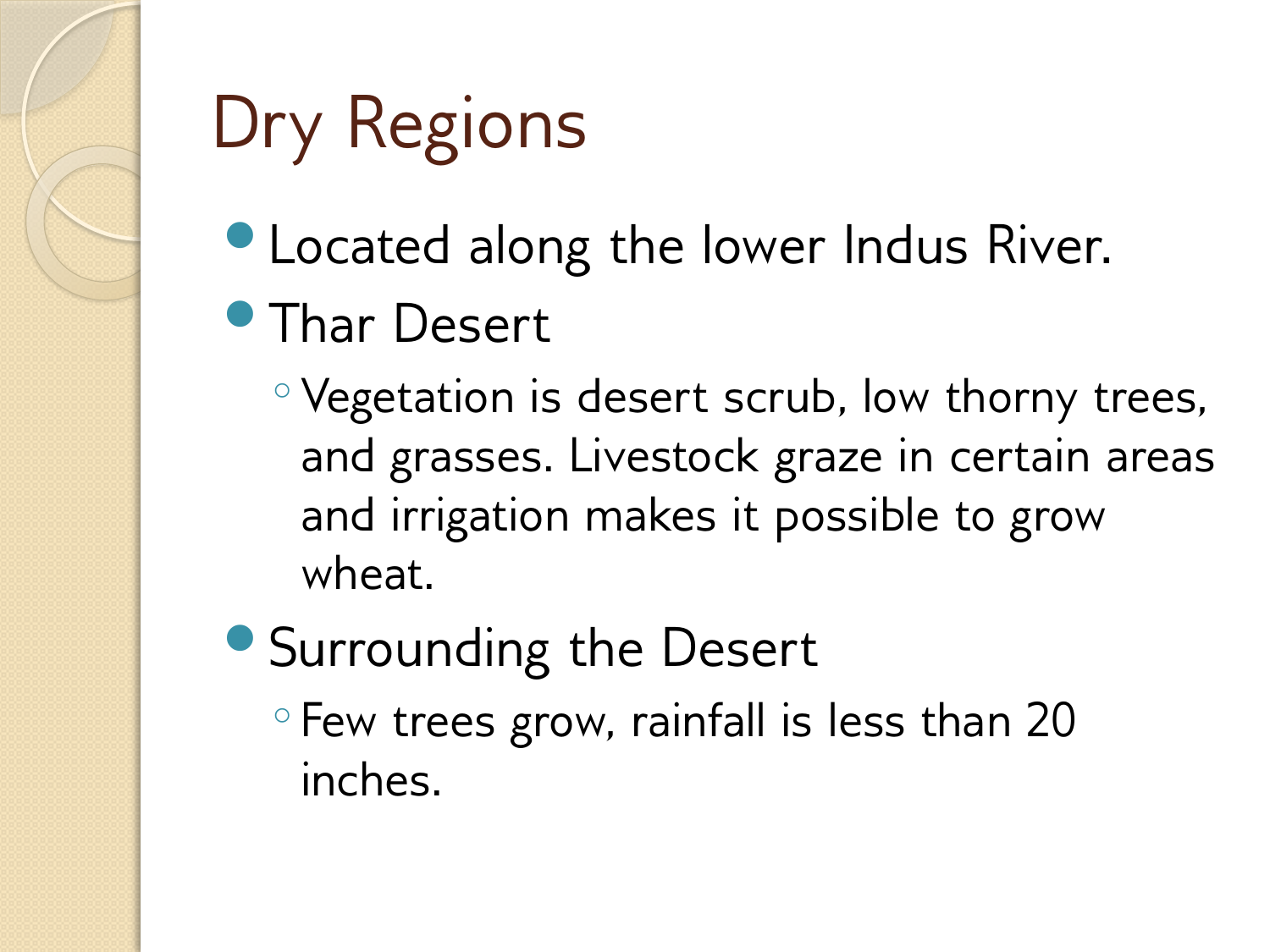

# Dry Regions
Located along the lower Indus River.
Thar Desert
Vegetation is desert scrub, low thorny trees, and grasses. Livestock graze in certain areas and irrigation makes it possible to grow wheat.
Surrounding the Desert
Few trees grow, rainfall is less than 20 inches.